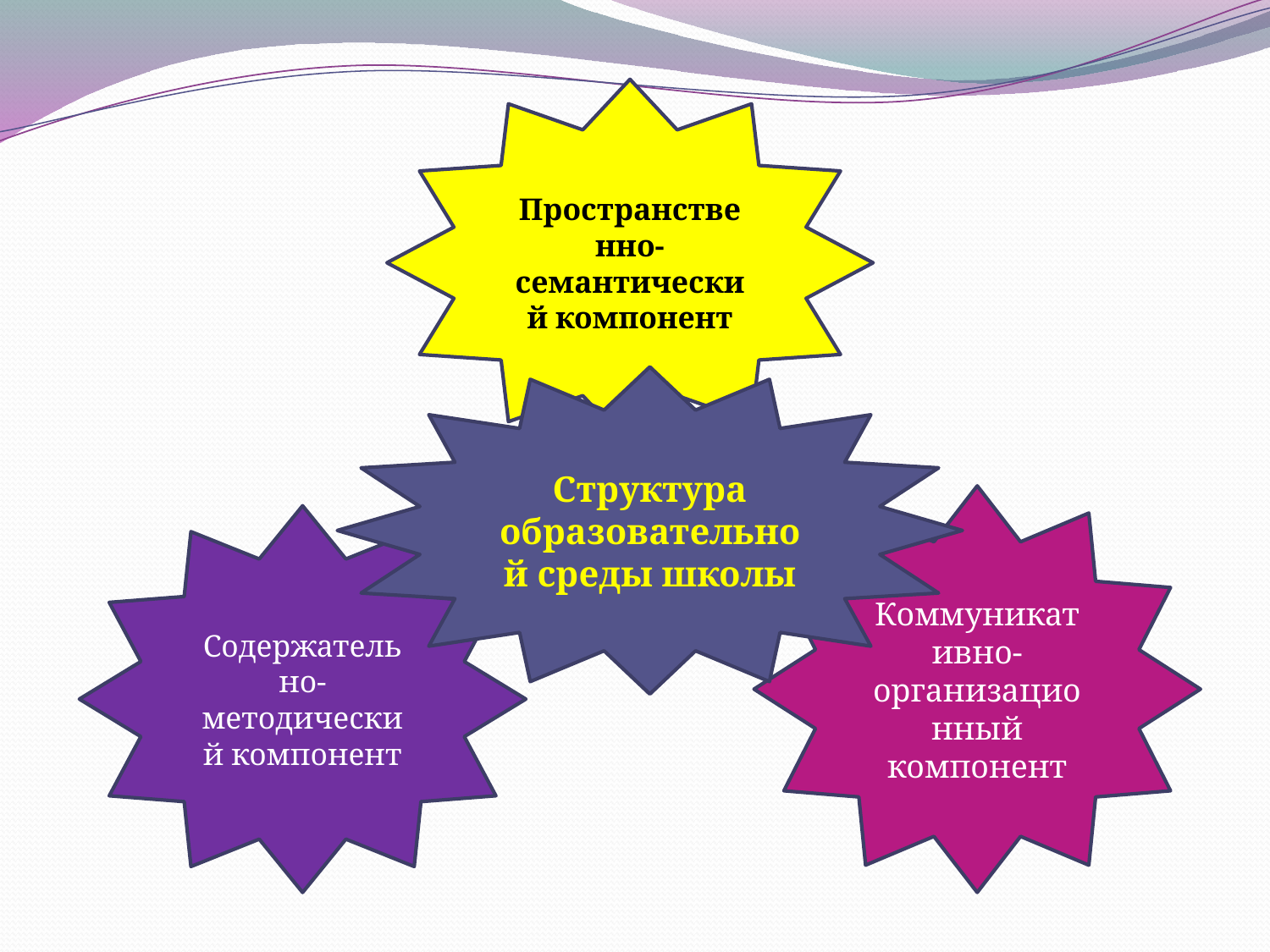

Пространственно-семантический компонент
Структура образовательной среды школы
Коммуникативно-организационный компонент
Содержательно-методический компонент